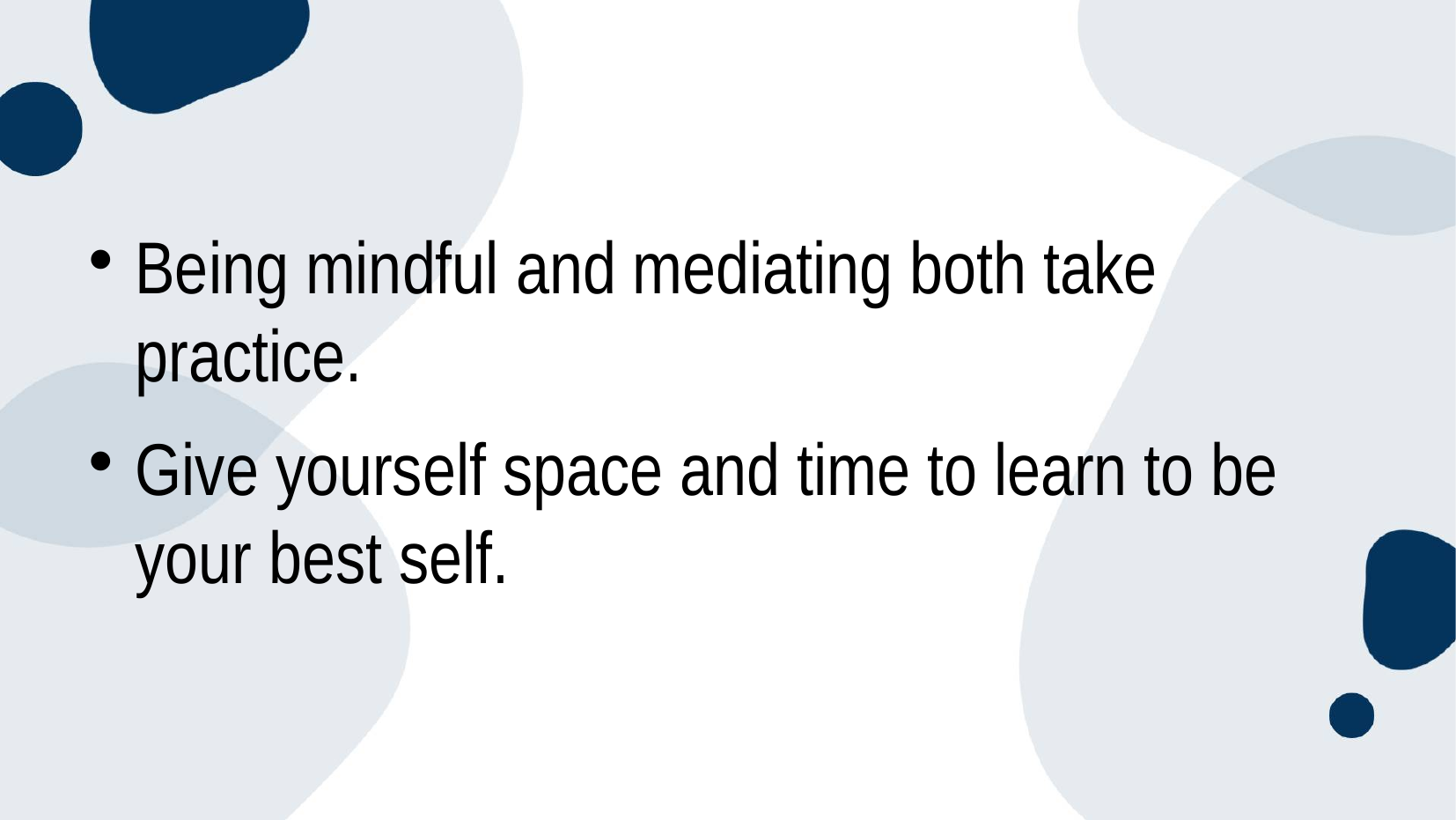

Being mindful and mediating both take practice.
Give yourself space and time to learn to be your best self.